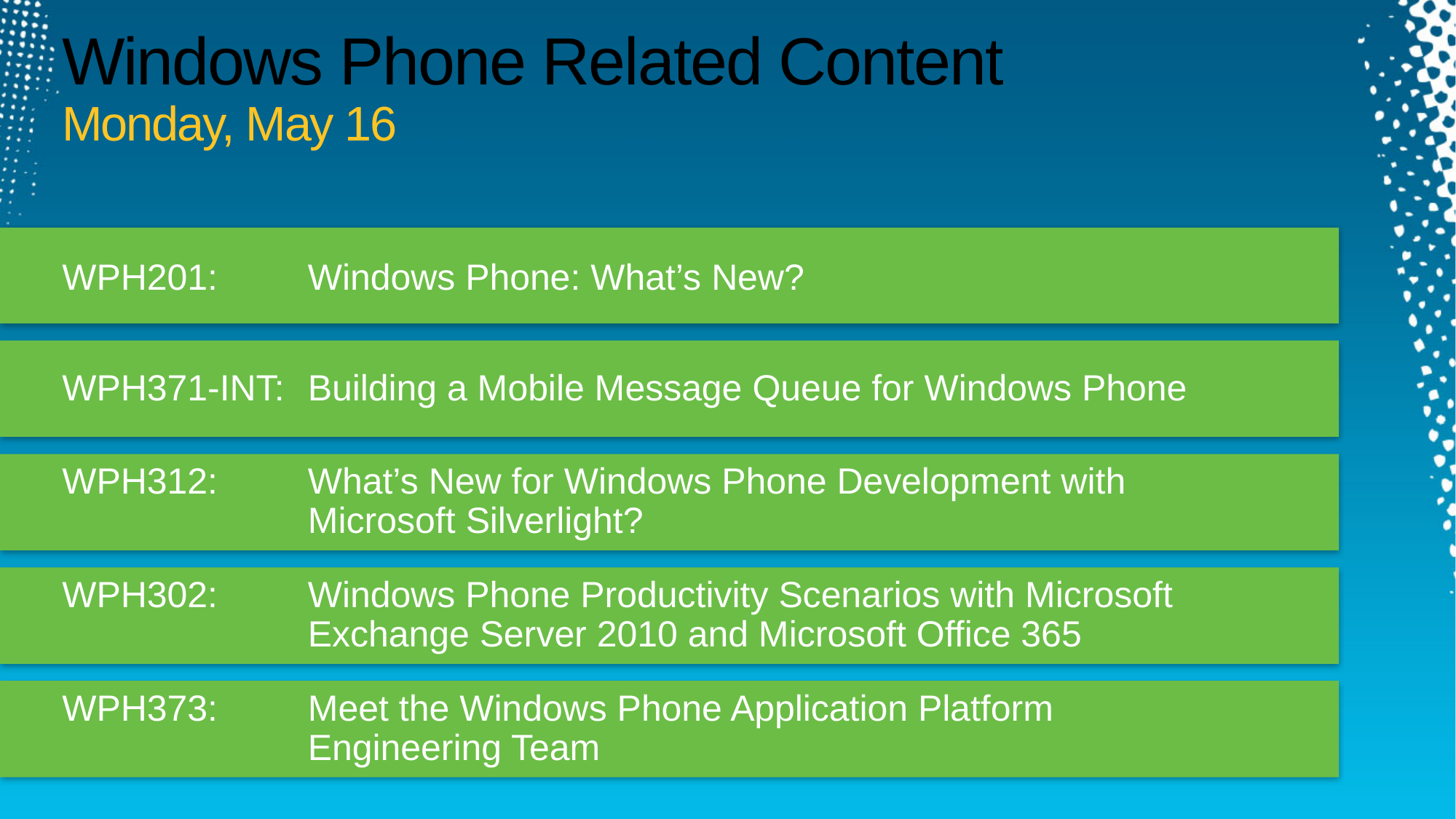

Required Slide

Speakers, please list the Breakout Sessions, Interactive Discussions, Labs, Demo Stations and Certification Exam that relate to your session. Also indicate when they can find you staffing in the TLC.

# Windows Phone Related Content Monday, May 16
WPH201:	Windows Phone: What’s New?
WPH371-INT:	Building a Mobile Message Queue for Windows Phone
WPH312:	What’s New for Windows Phone Development with
Microsoft Silverlight?
WPH302:	Windows Phone Productivity Scenarios with Microsoft Exchange Server 2010 and Microsoft Office 365
WPH373:	Meet the Windows Phone Application Platform
Engineering Team